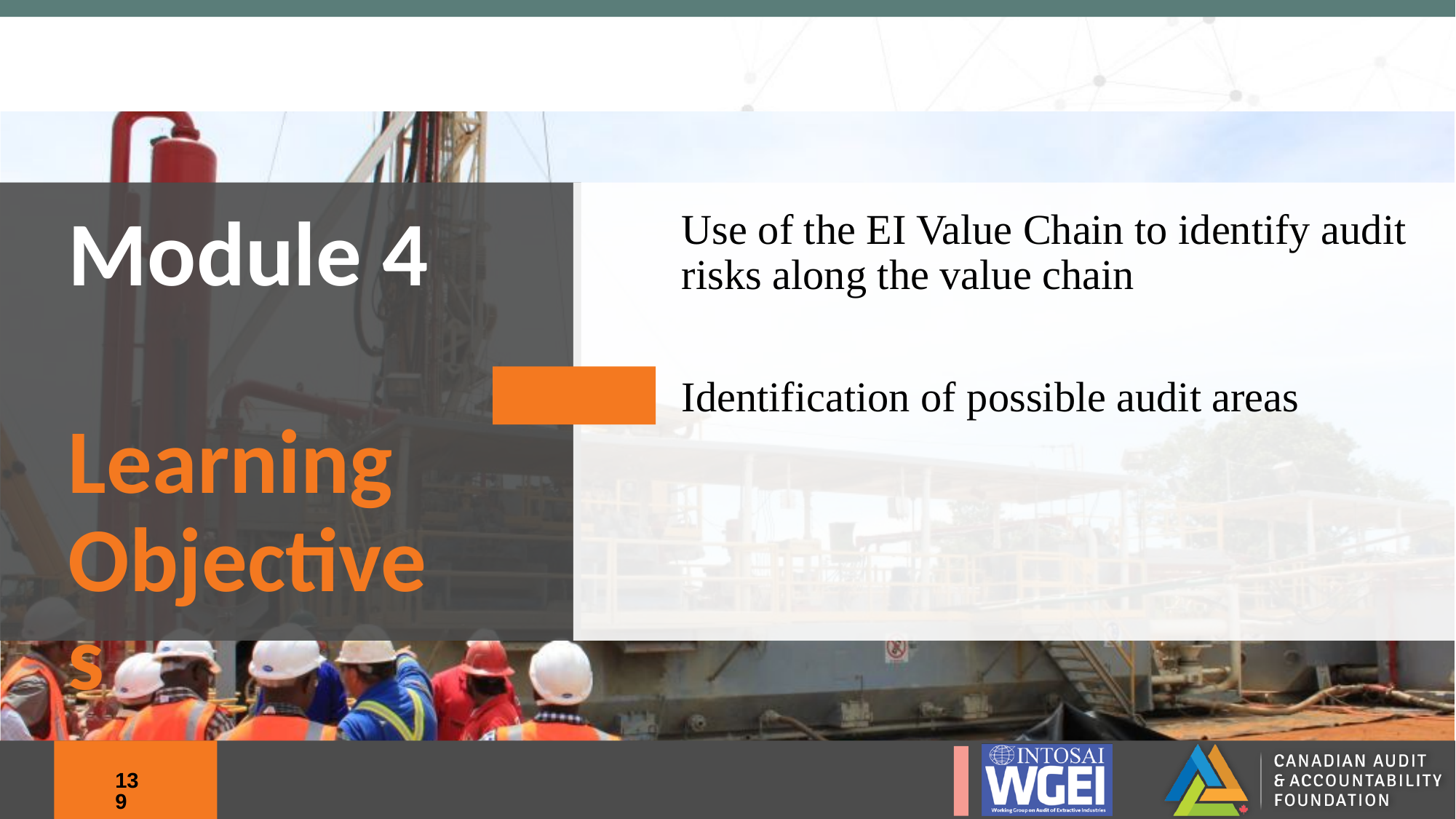

Module 4
Use of the EI Value Chain to identify audit risks along the value chain

Identification of possible audit areas

Learning Objectives